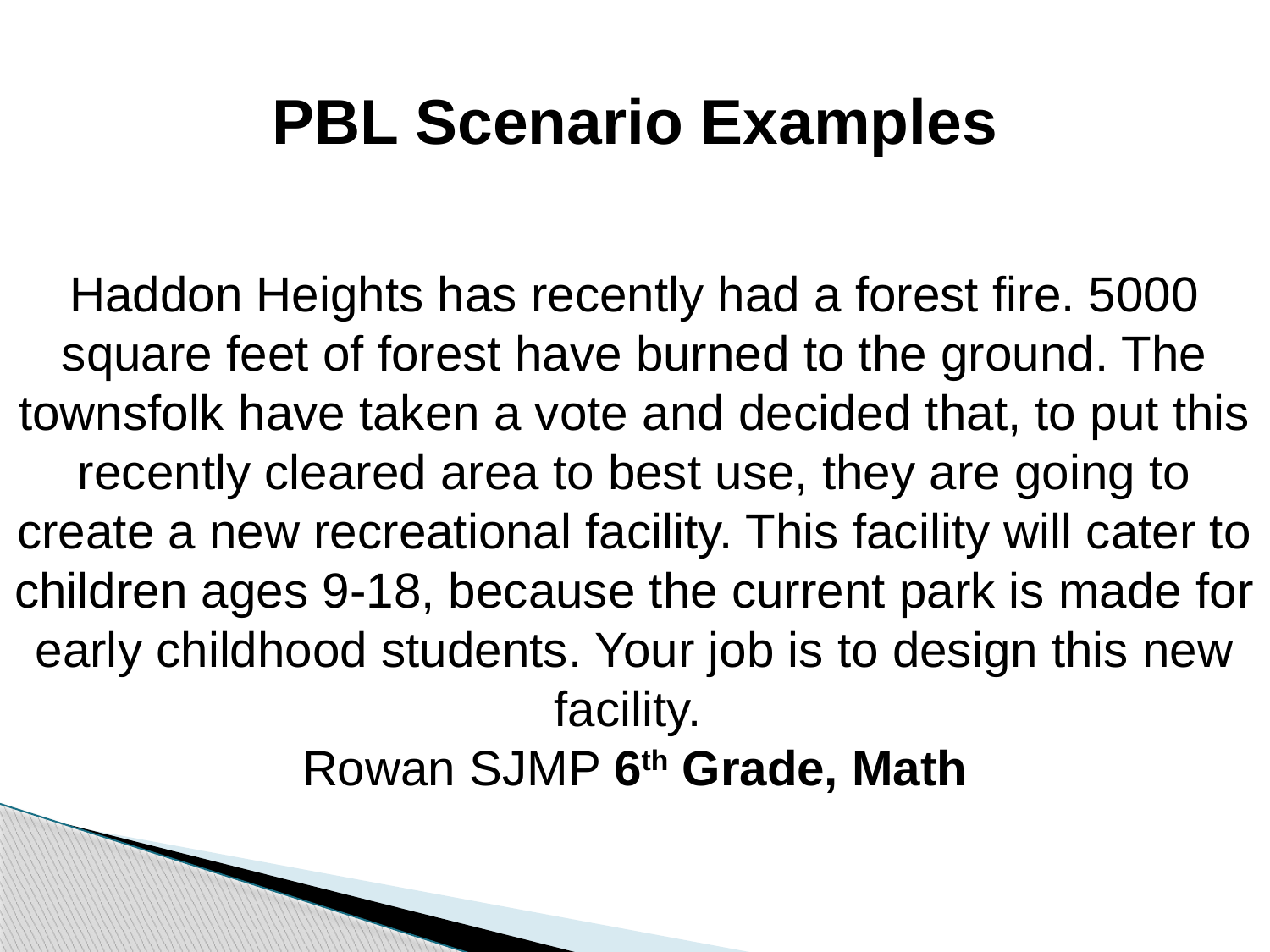

PBL Scenario Examples

Haddon Heights has recently had a forest fire. 5000 square feet of forest have burned to the ground. The townsfolk have taken a vote and decided that, to put this recently cleared area to best use, they are going to create a new recreational facility. This facility will cater to children ages 9-18, because the current park is made for early childhood students. Your job is to design this new facility.
Rowan SJMP 6th Grade, Math